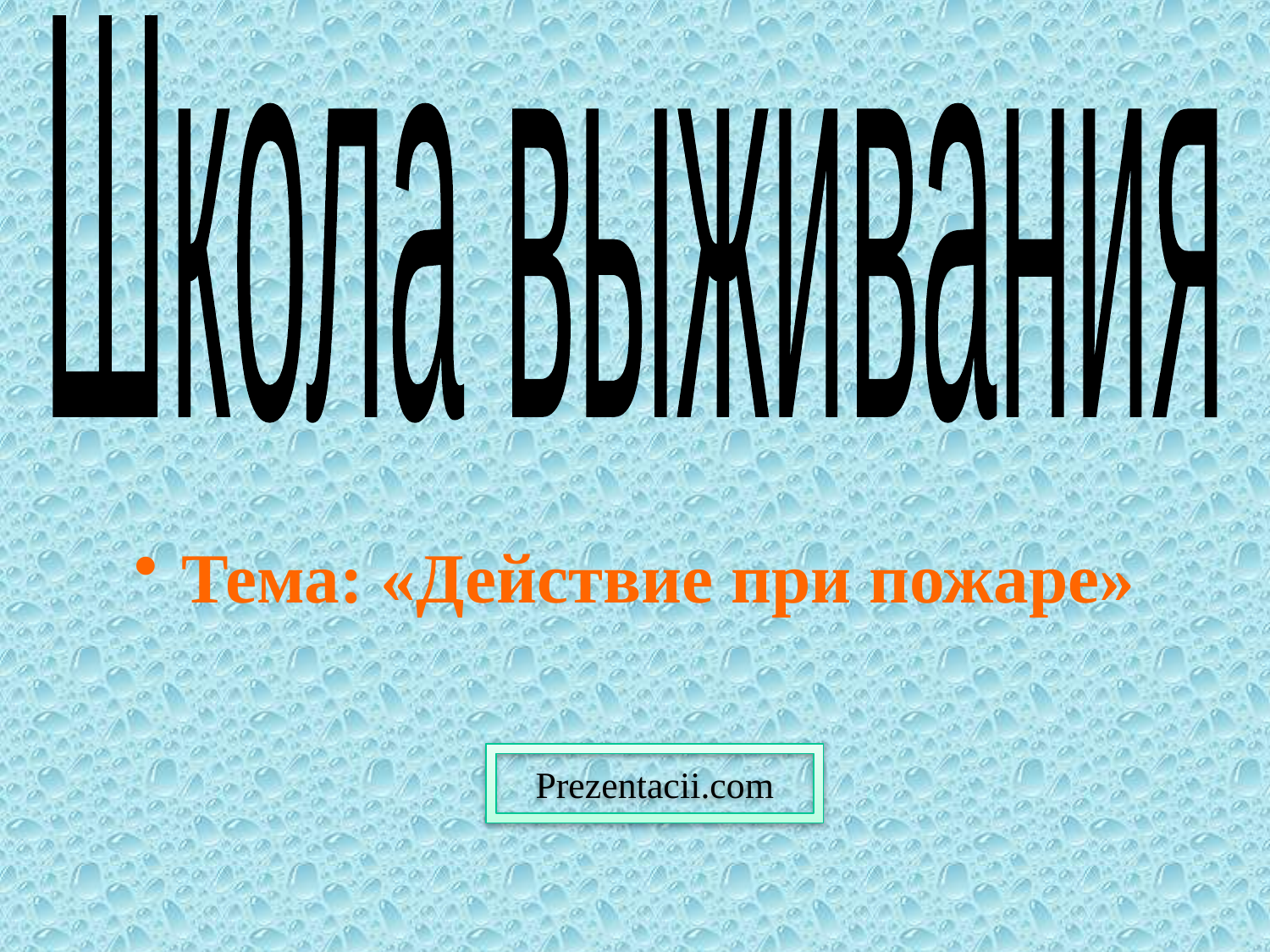

Школа выживания
Тема: «Действие при пожаре»
Prezentacii.com